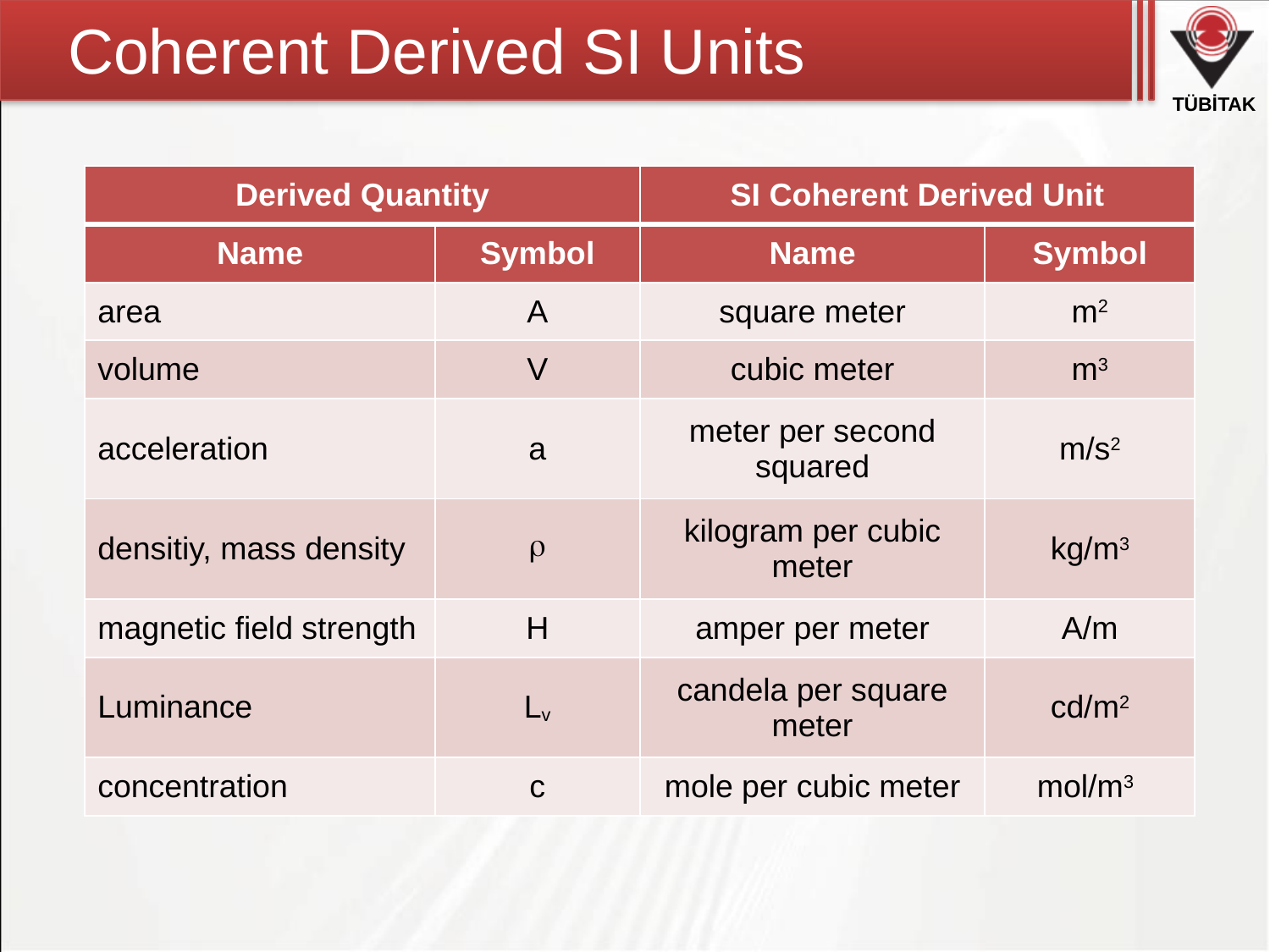

# Coherent Derived SI Units
| Derived Quantity |  | SI Coherent Derived Unit |  |
| --- | --- | --- | --- |
| Name | Symbol | Name | Symbol |
| area | A | square meter | m2 |
| volume | V | cubic meter | m3 |
| acceleration | a | meter per second squared | m/s2 |
| densitiy, mass density | ρ | kilogram per cubic meter | kg/m3 |
| magnetic field strength | H | amper per meter | A/m |
| Luminance | Lv | candela per square meter | cd/m2 |
| concentration | c | mole per cubic meter | mol/m3 |